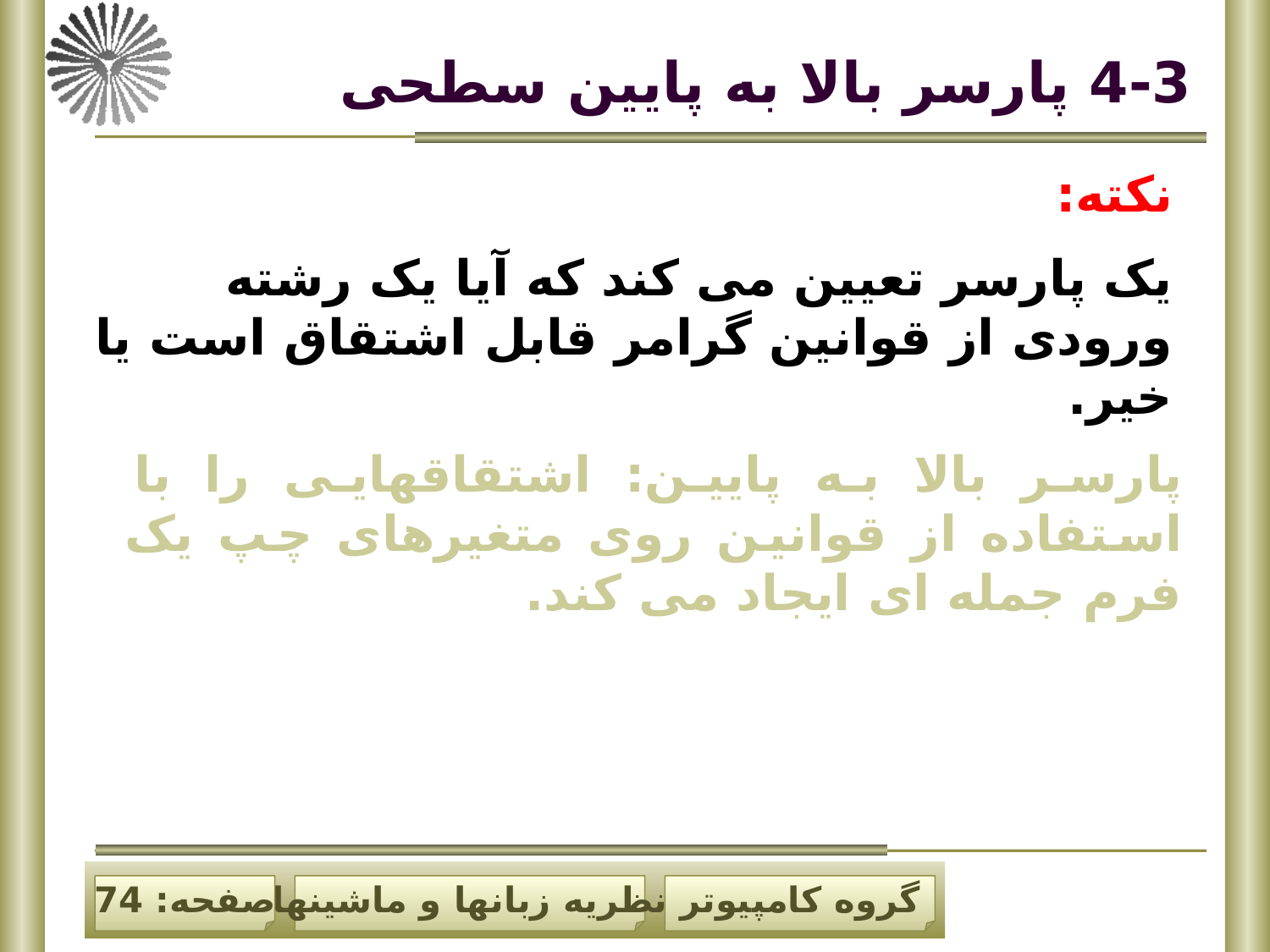

# 4-3 پارسر بالا به پایین سطحی
نکته:
یک پارسر تعیین می کند که آیا یک رشته ورودی از قوانین گرامر قابل اشتقاق است یا خیر.
پارسر بالا به پایین: اشتقاقهایی را با استفاده از قوانین روی متغیرهای چپ یک فرم جمله ای ایجاد می کند.